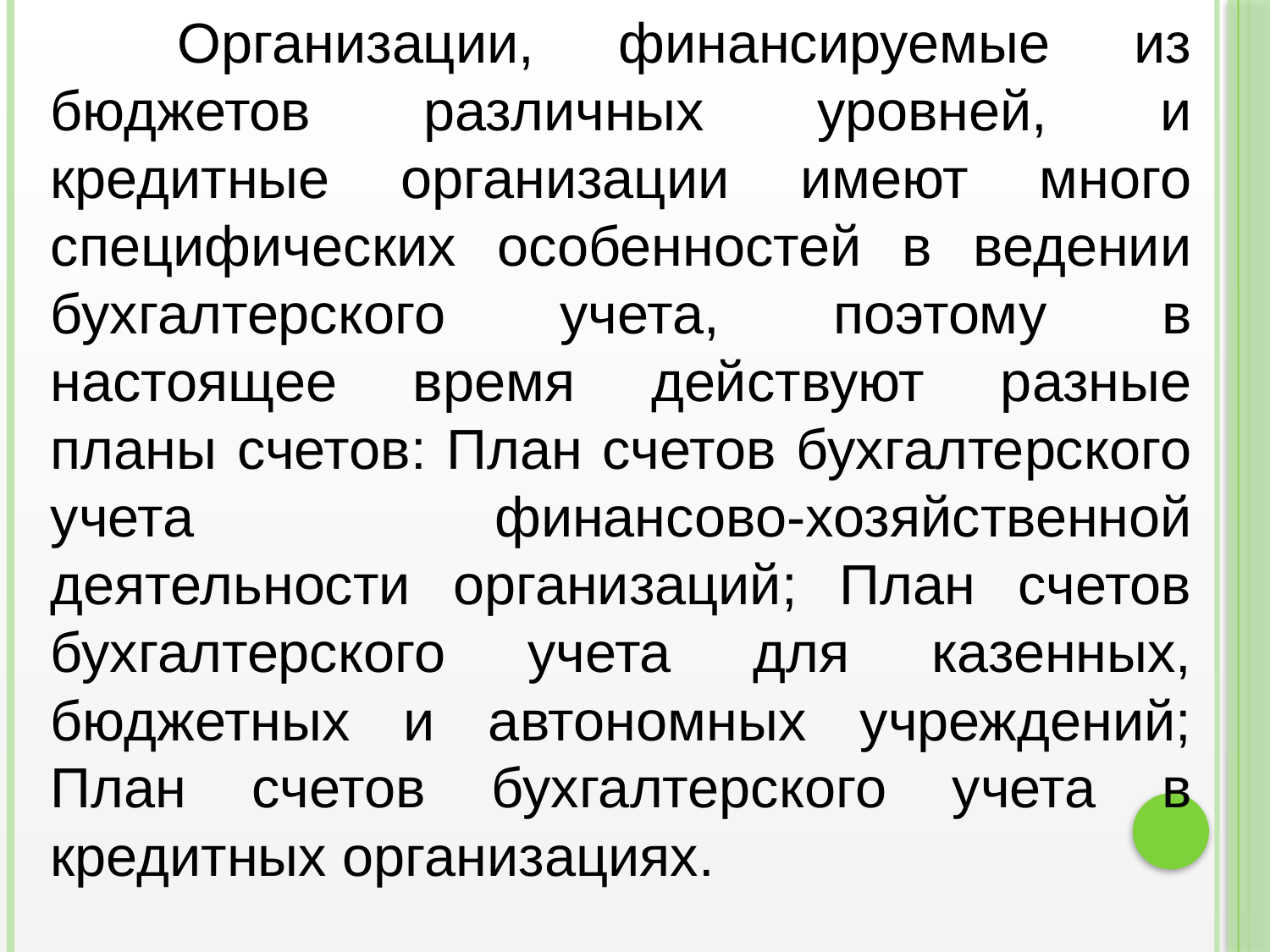

Организации, финансируемые из бюджетов различных уровней, и кредитные организации имеют много специфических особенностей в ведении бухгалтерского учета, поэтому в настоящее время действуют разные планы счетов: План счетов бухгалтерского учета финансово-хозяйственной деятельности организаций; План счетов бухгалтерского учета для казенных, бюджетных и автономных учреждений; План счетов бухгалтерского учета в кредитных организациях.